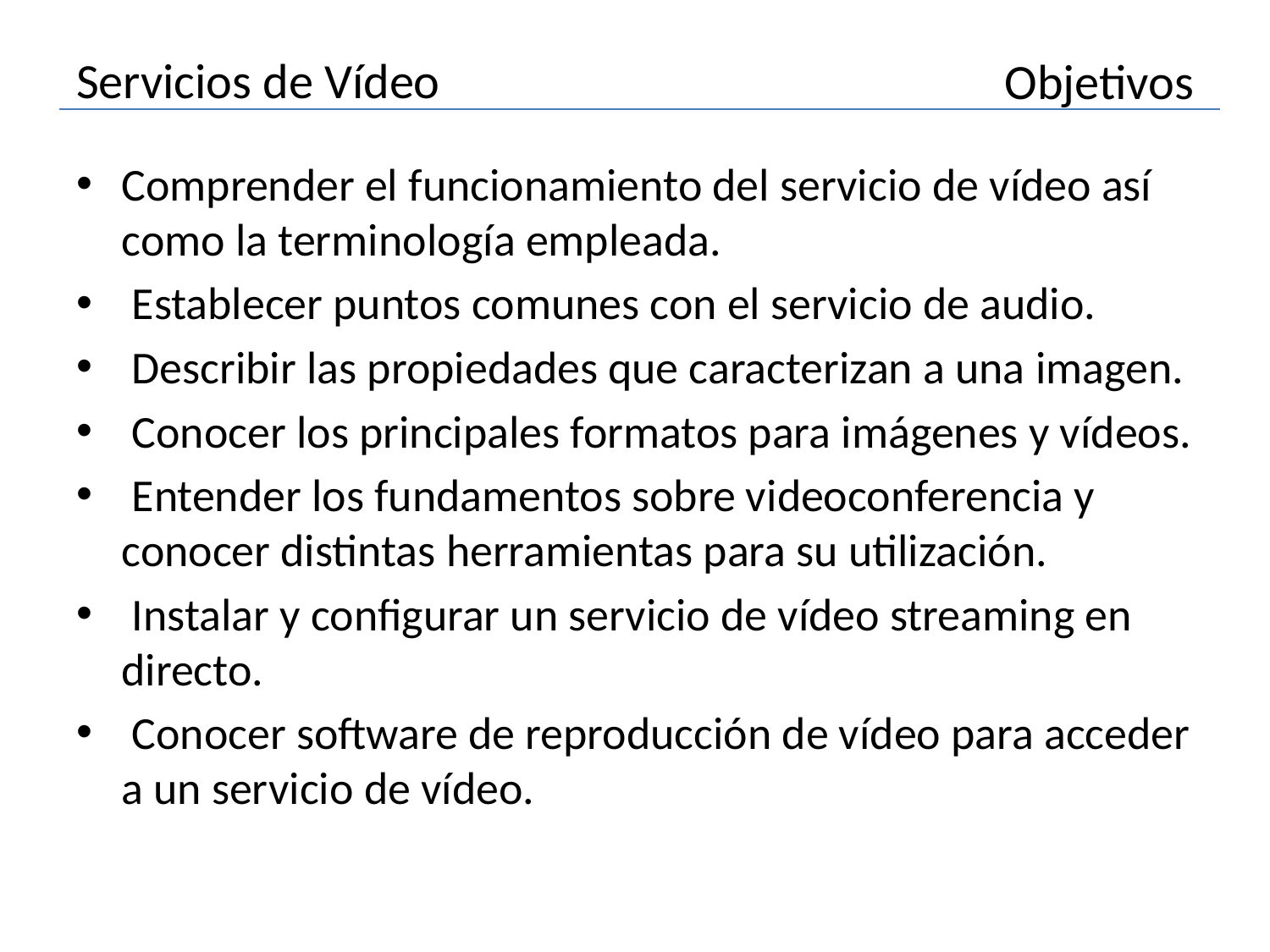

# Servicios de Vídeo
Objetivos
Comprender el funcionamiento del servicio de vídeo así como la terminología empleada.
 Establecer puntos comunes con el servicio de audio.
 Describir las propiedades que caracterizan a una imagen.
 Conocer los principales formatos para imágenes y vídeos.
 Entender los fundamentos sobre videoconferencia y conocer distintas herramientas para su utilización.
 Instalar y configurar un servicio de vídeo streaming en directo.
 Conocer software de reproducción de vídeo para acceder a un servicio de vídeo.